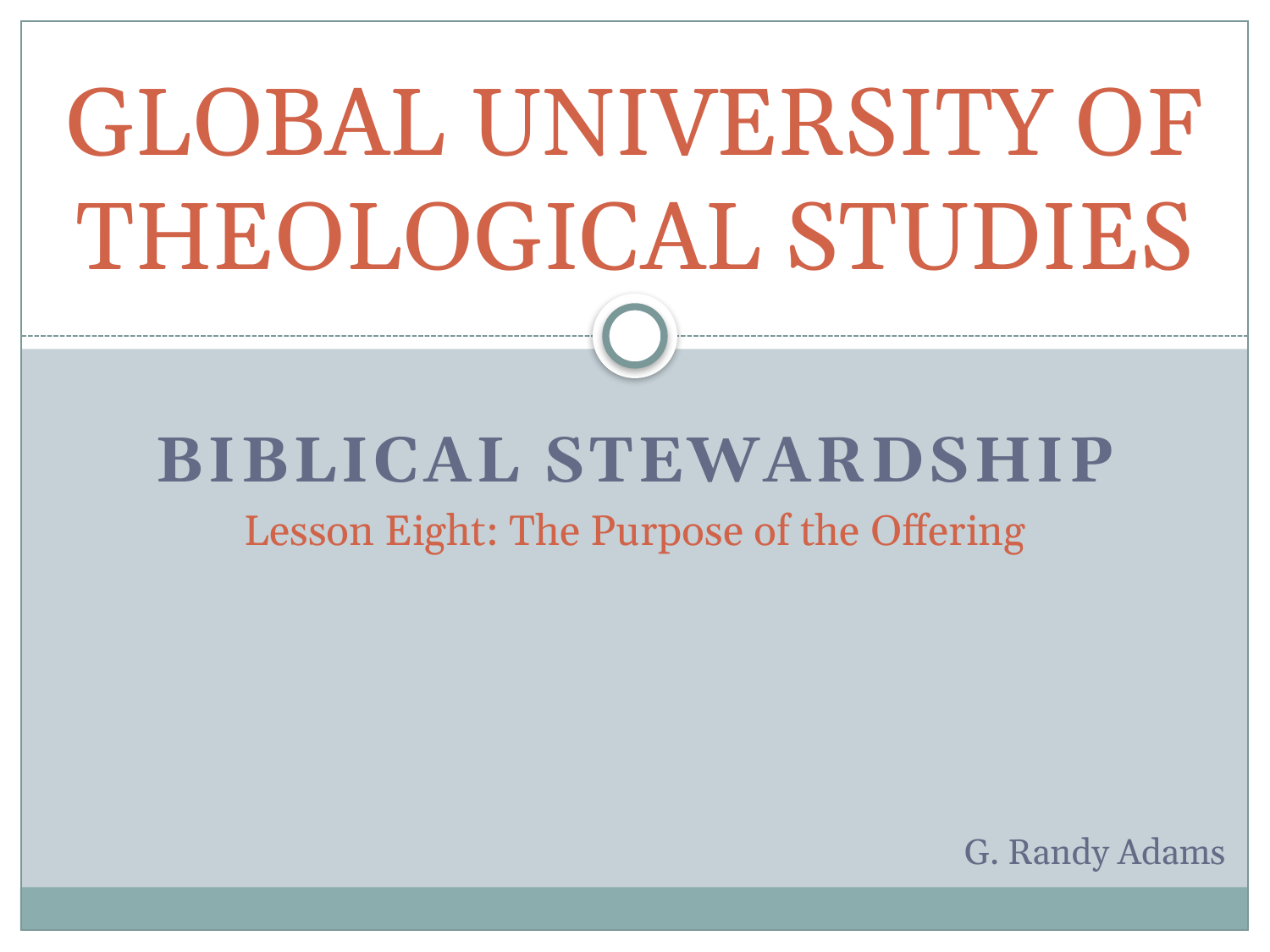

# GLOBAL UNIVERSITY OF THEOLOGICAL STUDIES
Biblical Stewardship
Lesson Eight: The Purpose of the Offering
G. Randy Adams